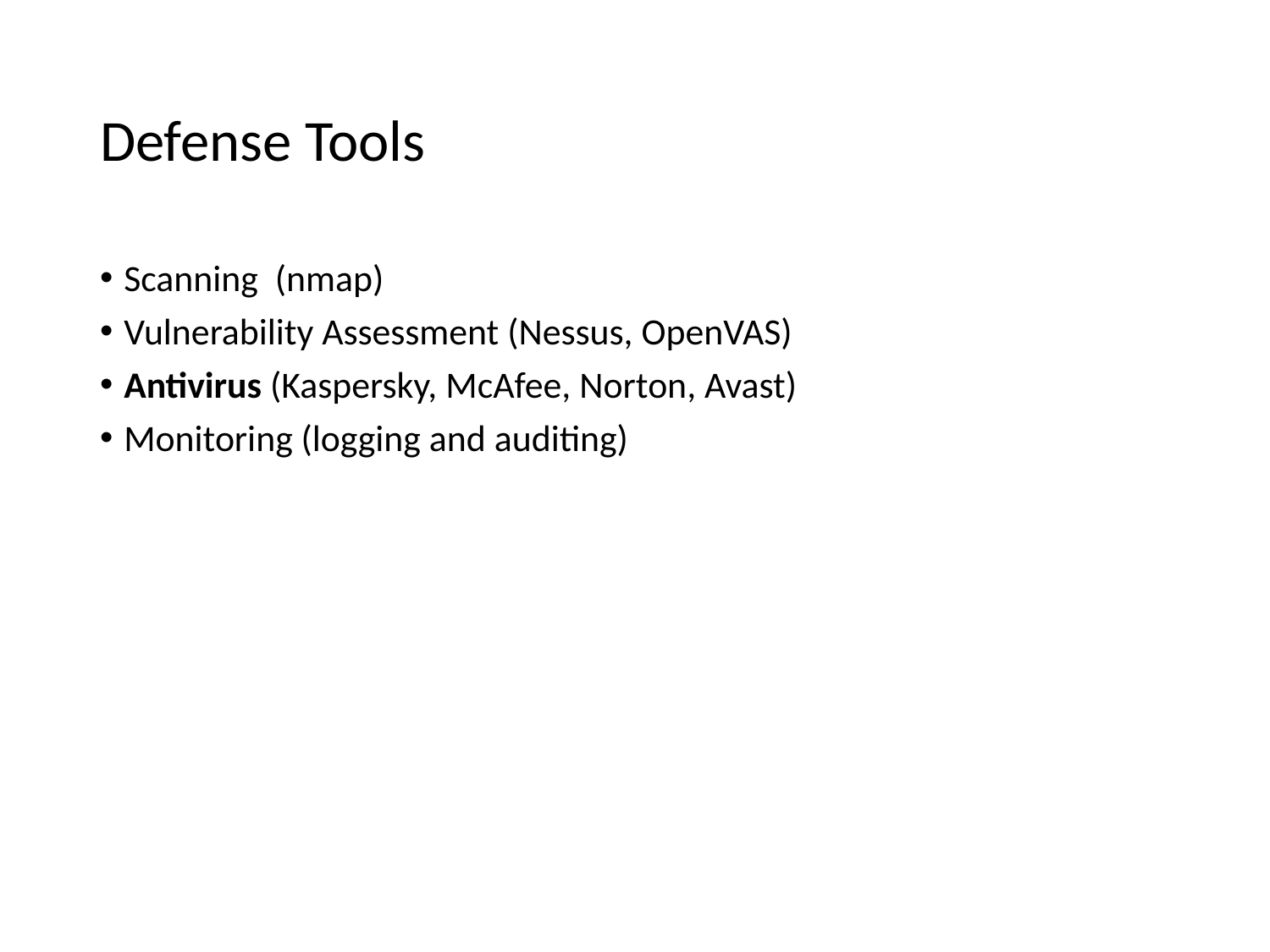

# Defense Tools
Scanning  (nmap)
Vulnerability Assessment (Nessus, OpenVAS)
Antivirus (Kaspersky, McAfee, Norton, Avast)
Monitoring (logging and auditing)